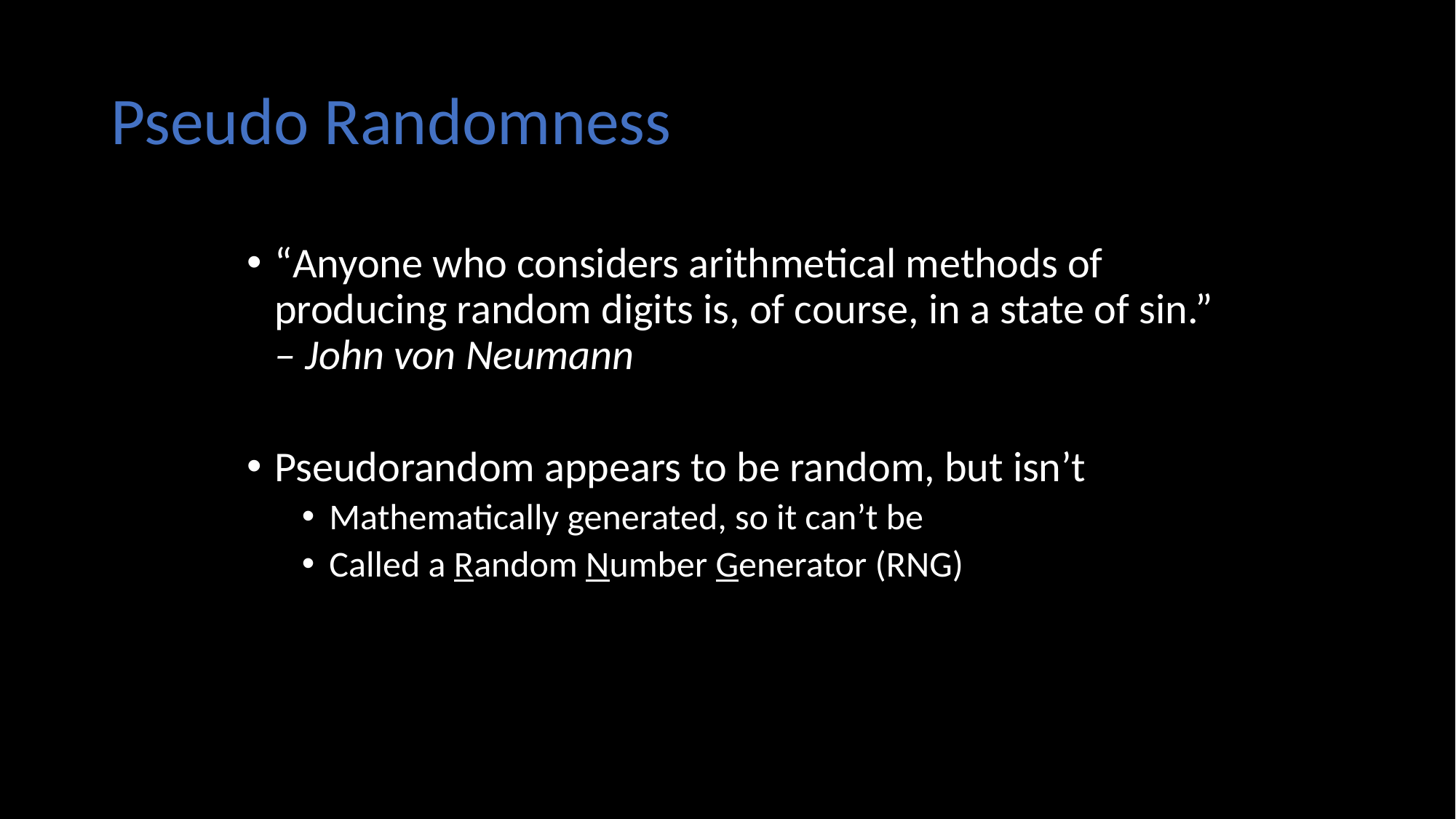

# Pseudo Randomness
“Anyone who considers arithmetical methods of producing random digits is, of course, in a state of sin.” – John von Neumann

Pseudorandom appears to be random, but isn’t
Mathematically generated, so it can’t be
Called a Random Number Generator (RNG)